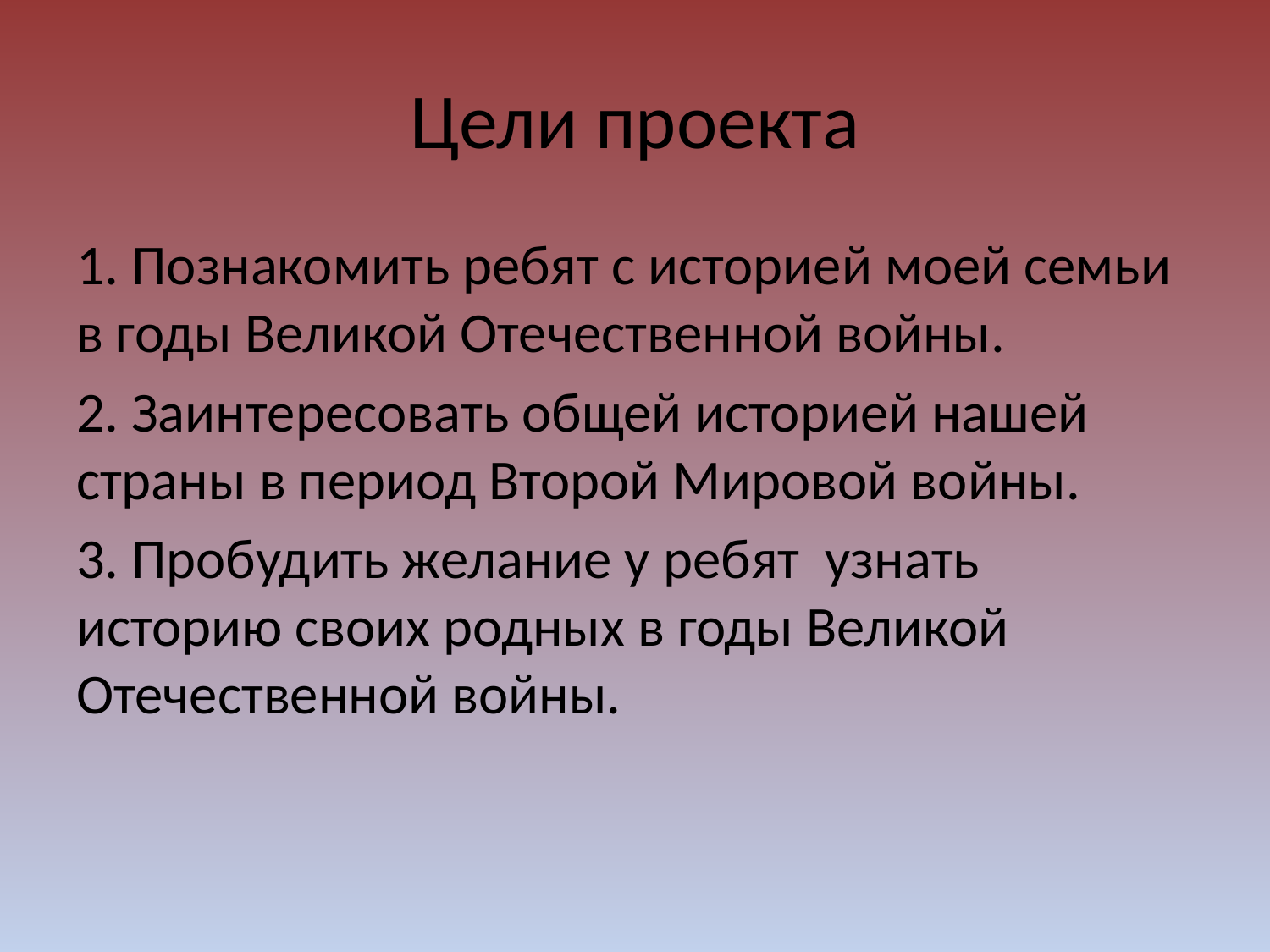

# Цели проекта
1. Познакомить ребят с историей моей семьи в годы Великой Отечественной войны.
2. Заинтересовать общей историей нашей страны в период Второй Мировой войны.
3. Пробудить желание у ребят  узнать историю своих родных в годы Великой Отечественной войны.